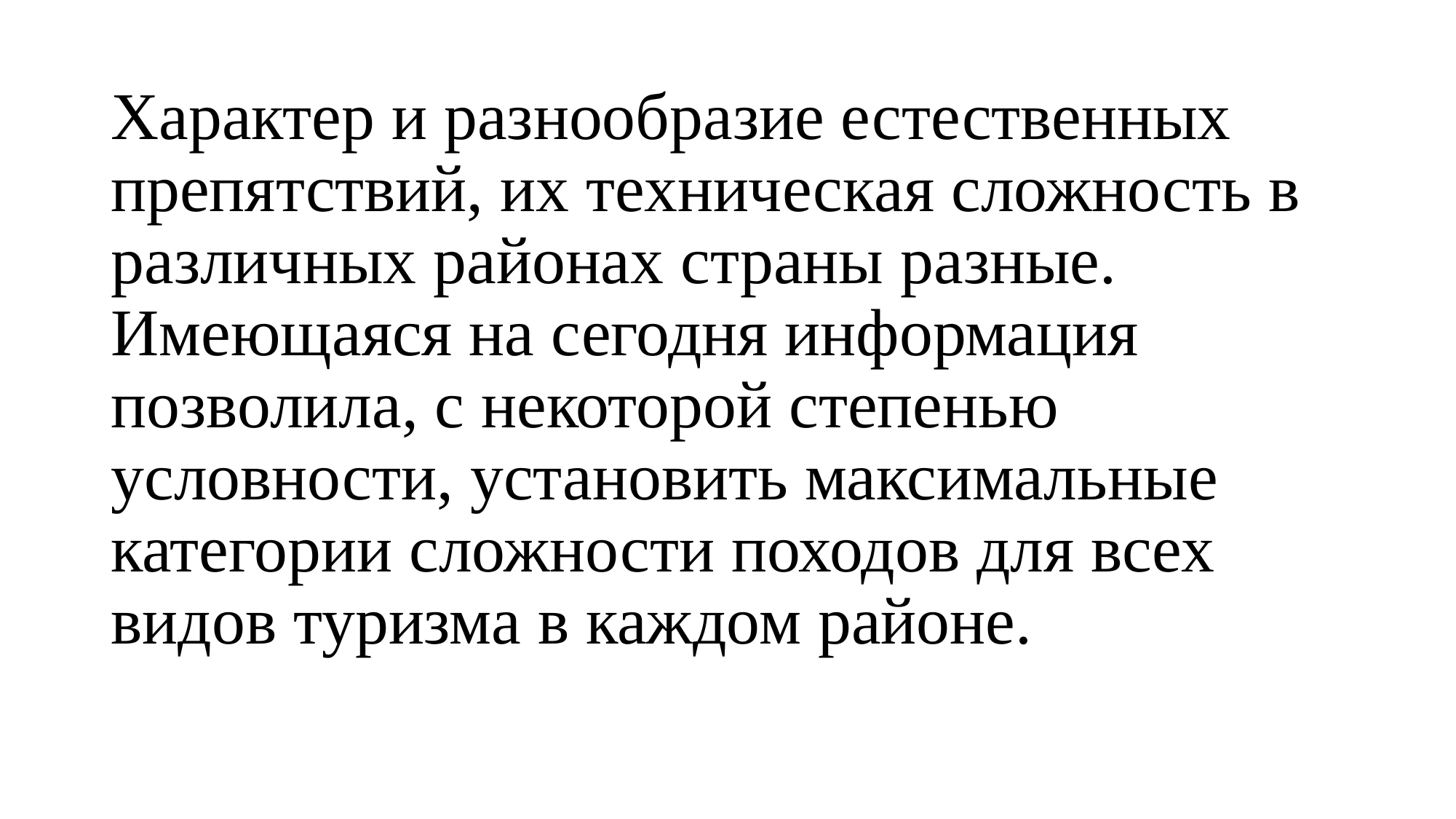

# Характер и разнообразие естественных препятствий, их техническая сложность в различных районах страны разные. Имеющаяся на сегодня информация позволила, с некоторой степенью условности, установить максимальные категории сложности походов для всех видов туризма в каждом районе.